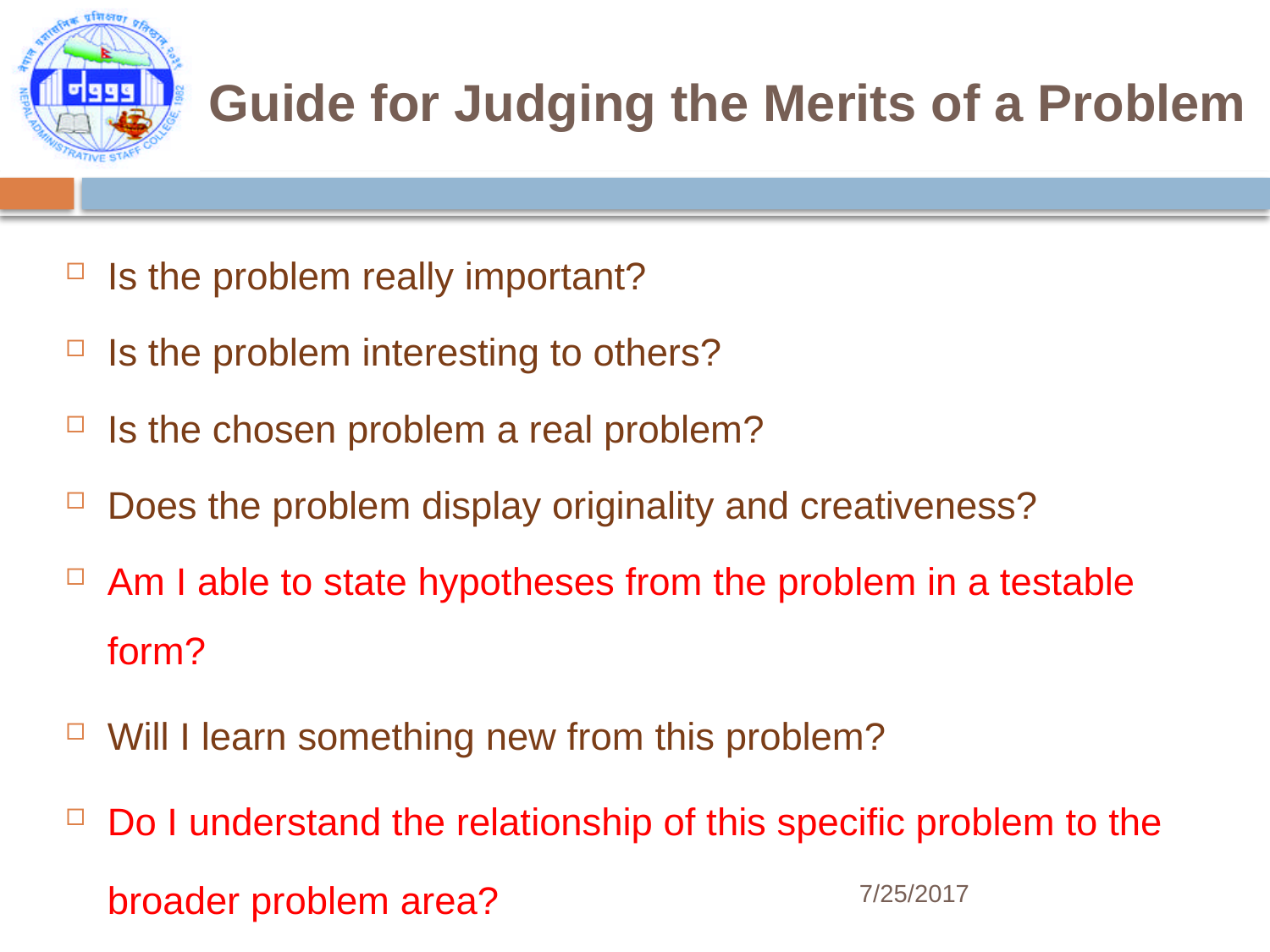

# Guide for Judging the Merits of a Problem
Is the problem really important?
Is the problem interesting to others?
Is the chosen problem a real problem?
Does the problem display originality and creativeness?
Am I able to state hypotheses from the problem in a testable form?
Will I learn something new from this problem?
Do I understand the relationship of this specific problem to the broader problem area?

7/25/2017